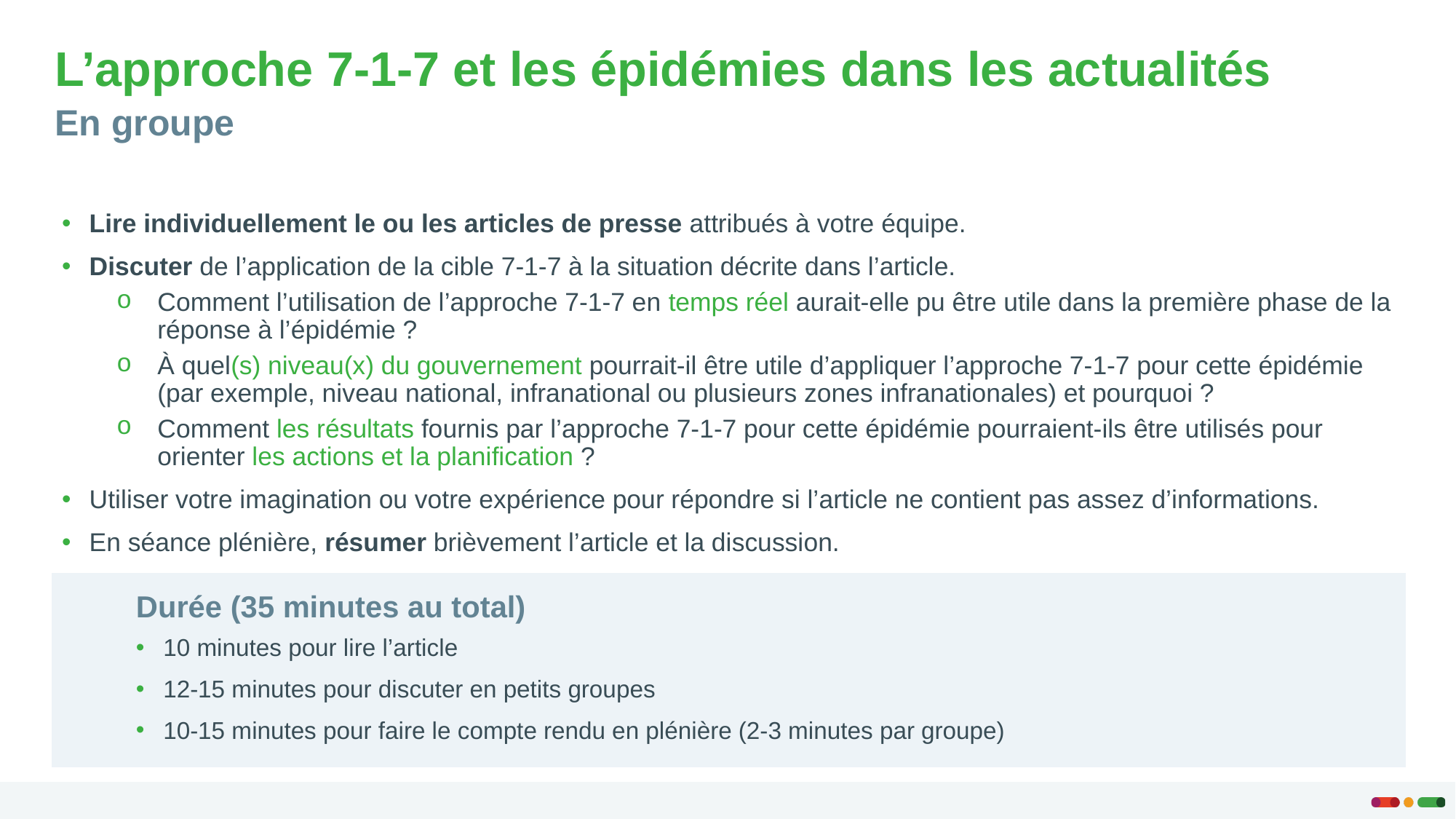

# L’approche 7-1-7 et les épidémies dans les actualités
En groupe
Lire individuellement le ou les articles de presse attribués à votre équipe.
Discuter de l’application de la cible 7-1-7 à la situation décrite dans l’article.
Comment l’utilisation de l’approche 7-1-7 en temps réel aurait-elle pu être utile dans la première phase de la réponse à l’épidémie ?
À quel(s) niveau(x) du gouvernement pourrait-il être utile d’appliquer l’approche 7-1-7 pour cette épidémie (par exemple, niveau national, infranational ou plusieurs zones infranationales) et pourquoi ?
Comment les résultats fournis par l’approche 7-1-7 pour cette épidémie pourraient-ils être utilisés pour orienter les actions et la planification ?
Utiliser votre imagination ou votre expérience pour répondre si l’article ne contient pas assez d’informations.
En séance plénière, résumer brièvement l’article et la discussion.

Durée (35 minutes au total)
10 minutes pour lire l’article
12-15 minutes pour discuter en petits groupes
10-15 minutes pour faire le compte rendu en plénière (2-3 minutes par groupe)